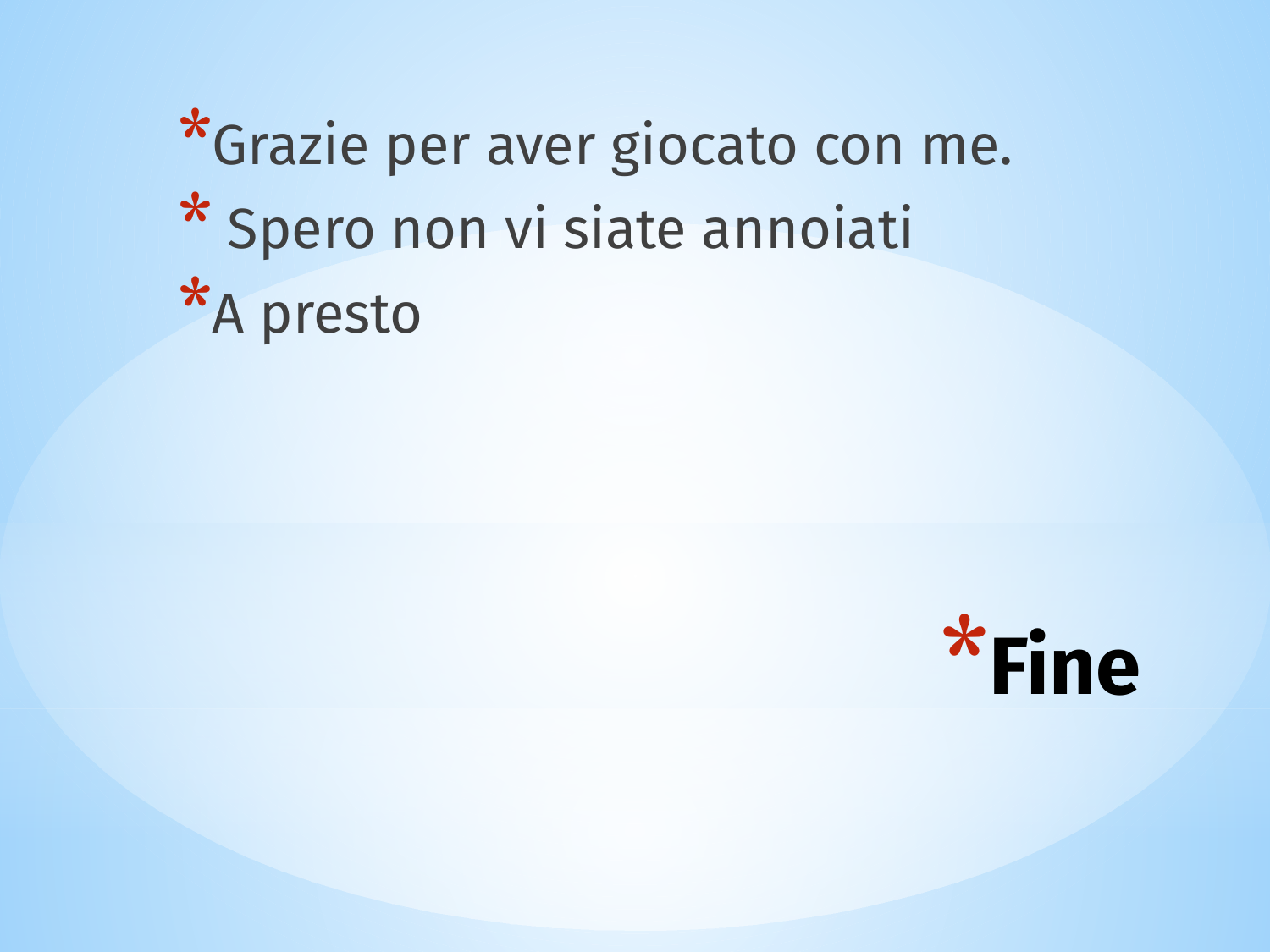

Grazie per aver giocato con me.
 Spero non vi siate annoiati
A presto
# Fine